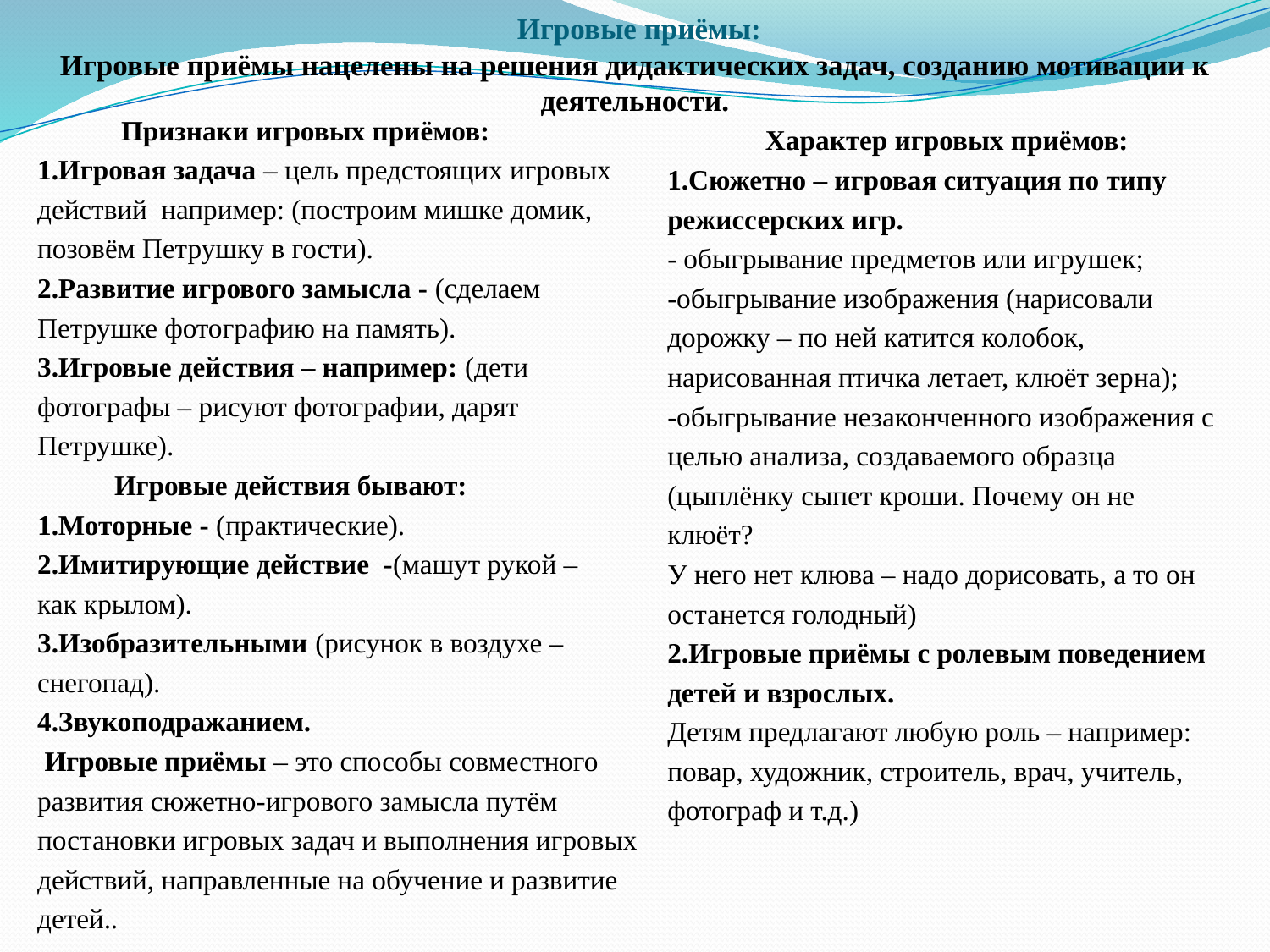

# Игровые приёмы: Игровые приёмы нацелены на решения дидактических задач, созданию мотивации к деятельности.
            Признаки игровых приёмов:
1.Игровая задача – цель предстоящих игровых
действий  например: (построим мишке домик,
позовём Петрушку в гости).
2.Развитие игрового замысла - (сделаем
Петрушке фотографию на память).
3.Игровые действия – например: (дети
фотографы – рисуют фотографии, дарят
Петрушке).
           Игровые действия бывают:
1.Моторные - (практические).
2.Имитирующие действие  -(машут рукой –
как крылом).
3.Изобразительными (рисунок в воздухе –
снегопад).
4.Звукоподражанием.
 Игровые приёмы – это способы совместного
развития сюжетно-игрового замысла путём
постановки игровых задач и выполнения игровых
действий, направленные на обучение и развитие
детей..

              Характер игровых приёмов:
1.Сюжетно – игровая ситуация по типу
режиссерских игр.
- обыгрывание предметов или игрушек;
-обыгрывание изображения (нарисовали
дорожку – по ней катится колобок,
нарисованная птичка летает, клюёт зерна);
-обыгрывание незаконченного изображения с
целью анализа, создаваемого образца
(цыплёнку сыпет кроши. Почему он не
клюёт?
У него нет клюва – надо дорисовать, а то он
останется голодный)
2.Игровые приёмы с ролевым поведением
детей и взрослых.
Детям предлагают любую роль – например:
повар, художник, строитель, врач, учитель,
фотограф и т.д.)